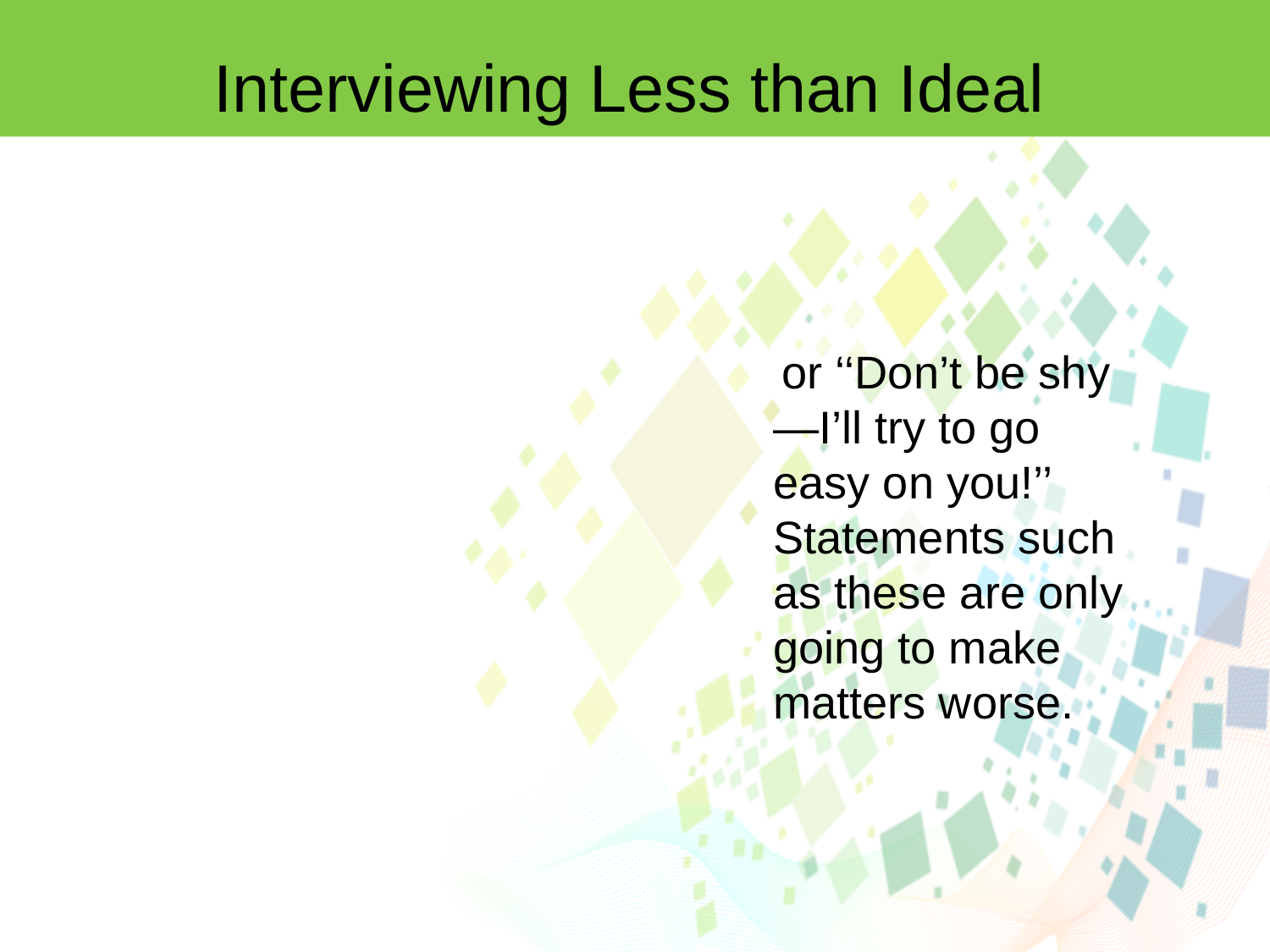

Interviewing Less than Ideal
 or ‘‘Don’t be shy—I’ll try to go easy on you!’’ Statements such as these are only going to make matters worse.